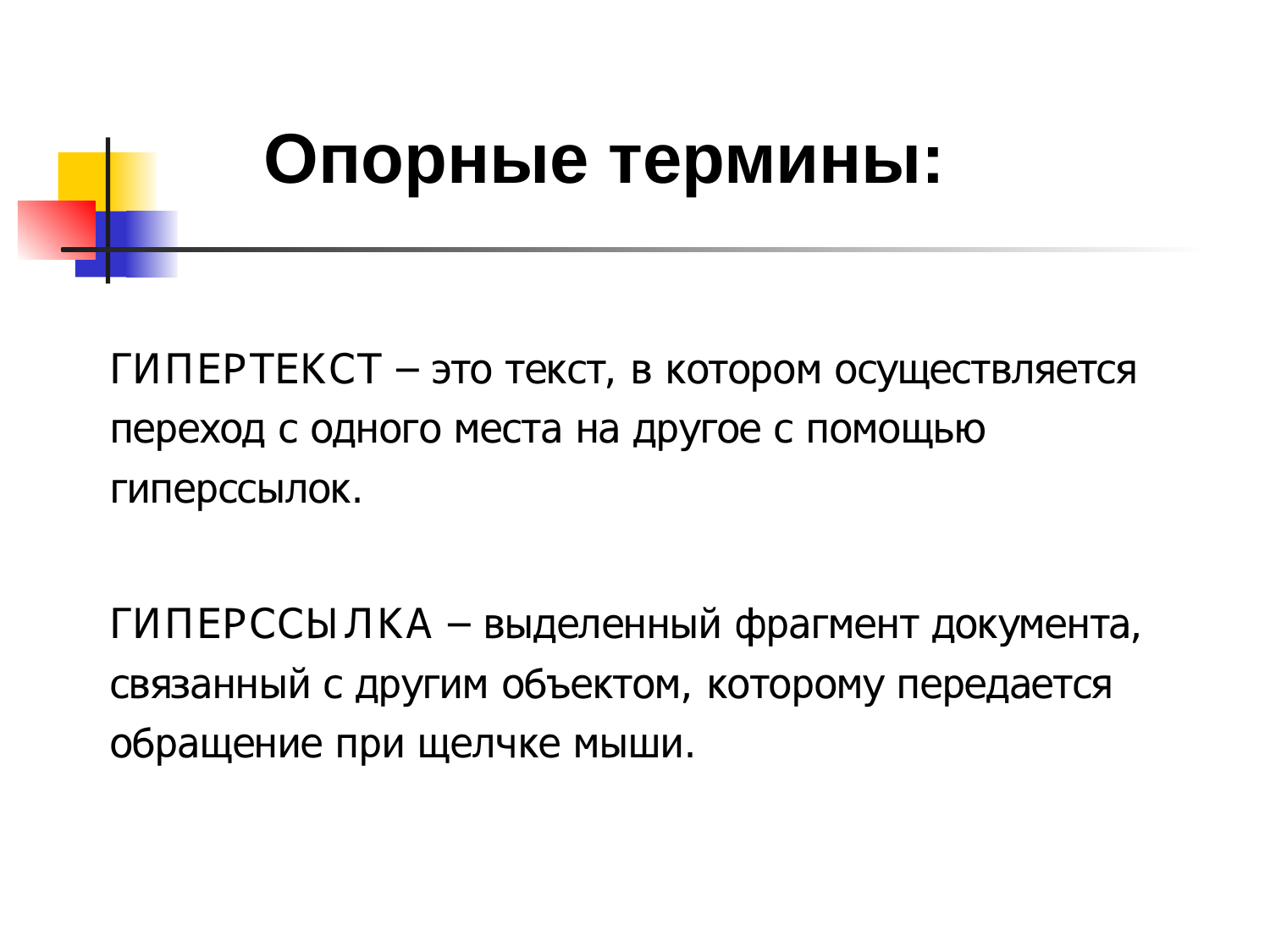

Опорные термины:
ГИПЕРТЕКСТ – это текст, в котором осуществляется переход с одного места на другое с помощью гиперссылок.

ГИПЕРССЫЛКА – выделенный фрагмент документа, связанный с другим объектом, которому передается обращение при щелчке мыши.